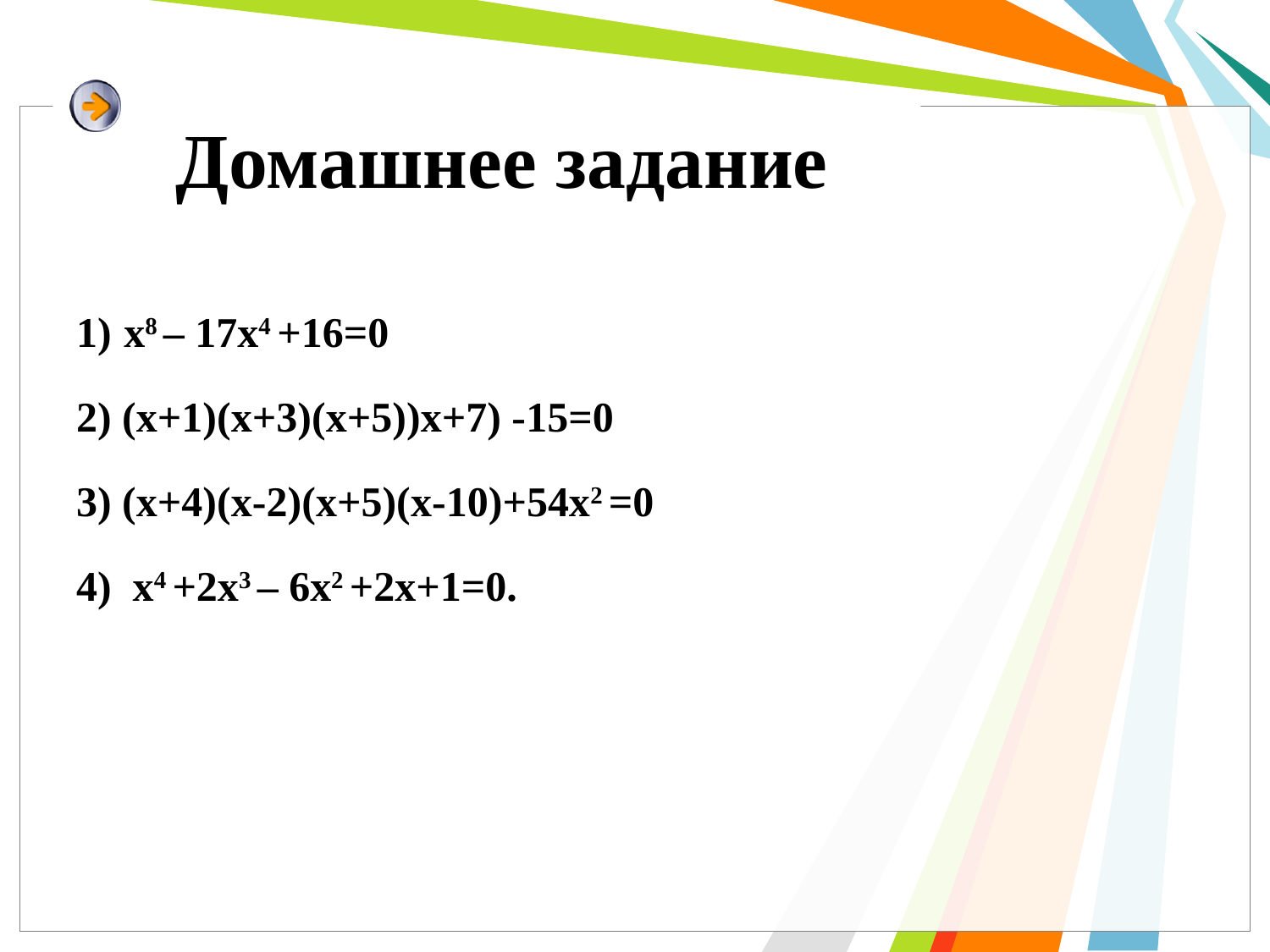

# Домашнее задание
х8 – 17х4 +16=0
2) (х+1)(х+3)(х+5))х+7) -15=0
3) (х+4)(х-2)(х+5)(х-10)+54х2 =0
4)  х4 +2х3 – 6х2 +2х+1=0.